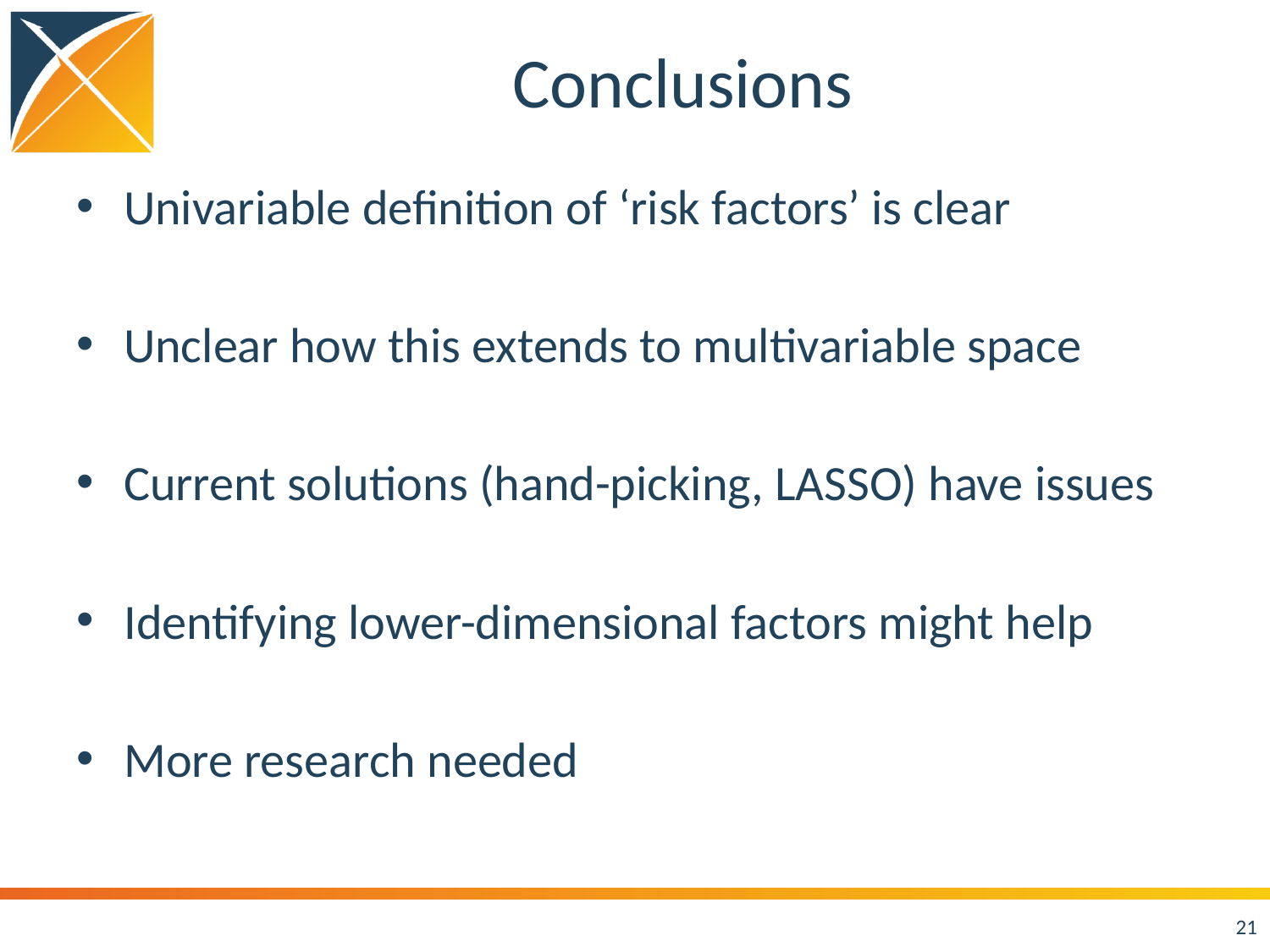

# Conclusions
Univariable definition of ‘risk factors’ is clear

Unclear how this extends to multivariable space

Current solutions (hand-picking, LASSO) have issues

Identifying lower-dimensional factors might help

More research needed
21